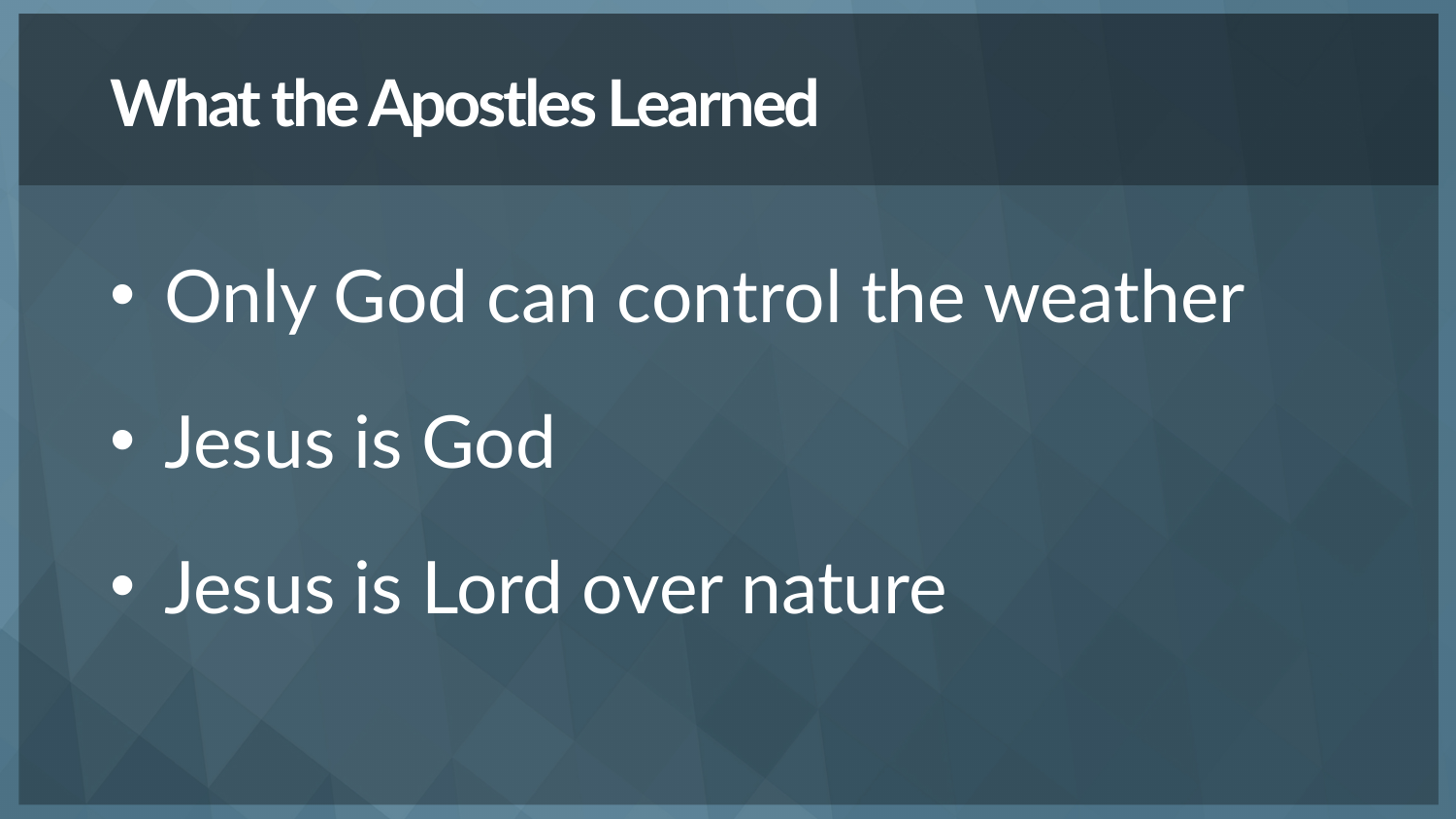

# What the Apostles Learned
Only God can control the weather
Jesus is God
Jesus is Lord over nature